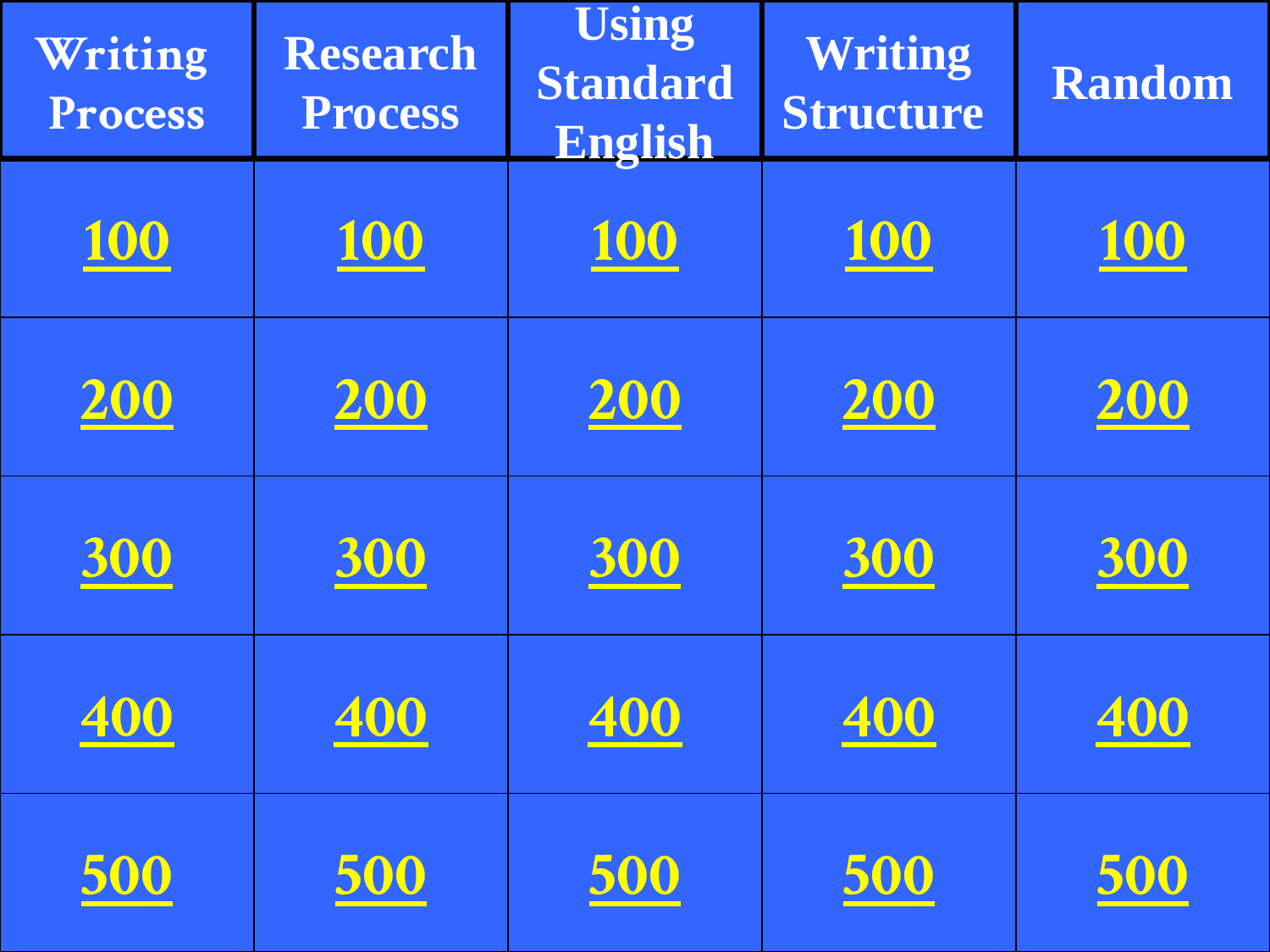

Writing
Process
Research
Process
Using
Standard
English
Writing
Structure
Random
100
100
100
100
100
200
200
200
200
200
300
300
300
300
300
400
400
400
400
400
500
500
500
500
500